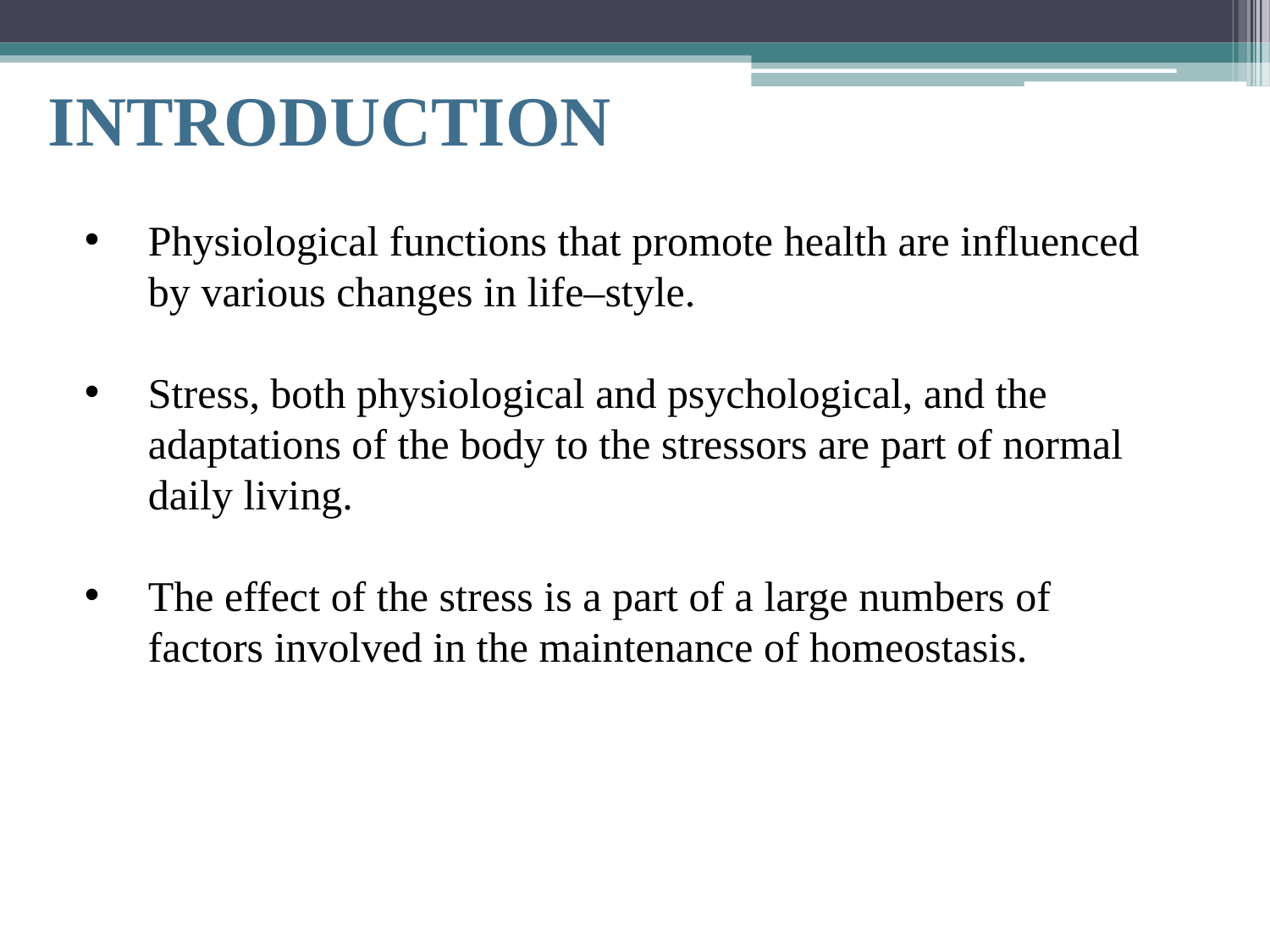

# INTRODUCTION
Physiological functions that promote health are influenced by various changes in life‒style.

Stress, both physiological and psychological, and the adaptations of the body to the stressors are part of normal daily living.

The effect of the stress is a part of a large numbers of factors involved in the maintenance of homeostasis.